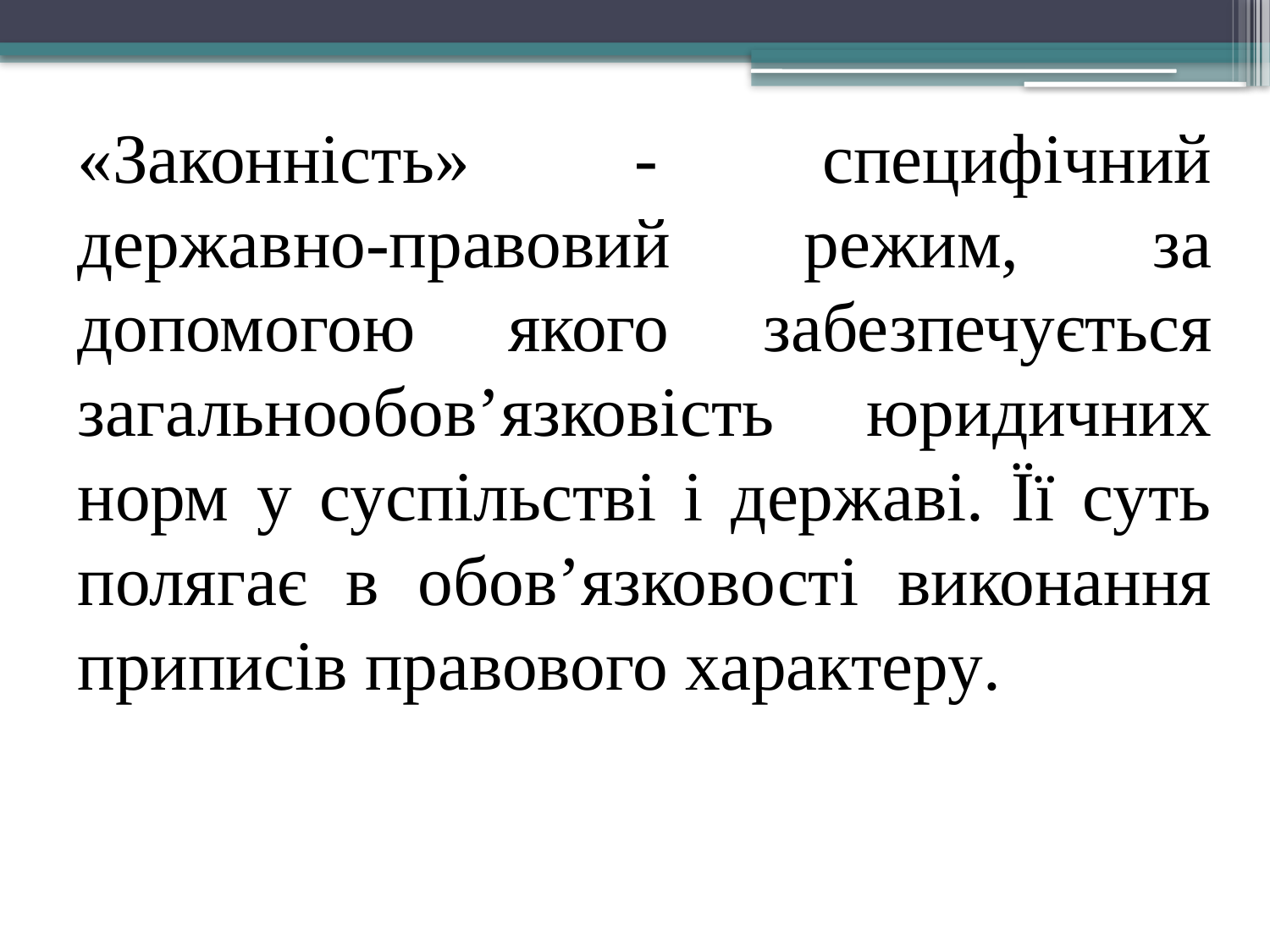

«Законність» - специфічний державно-правовий режим, за допомогою якого забезпечується загальнообов’язковість юридичних норм у суспільстві і державі. Її суть полягає в обов’язковості виконання приписів правового характеру.